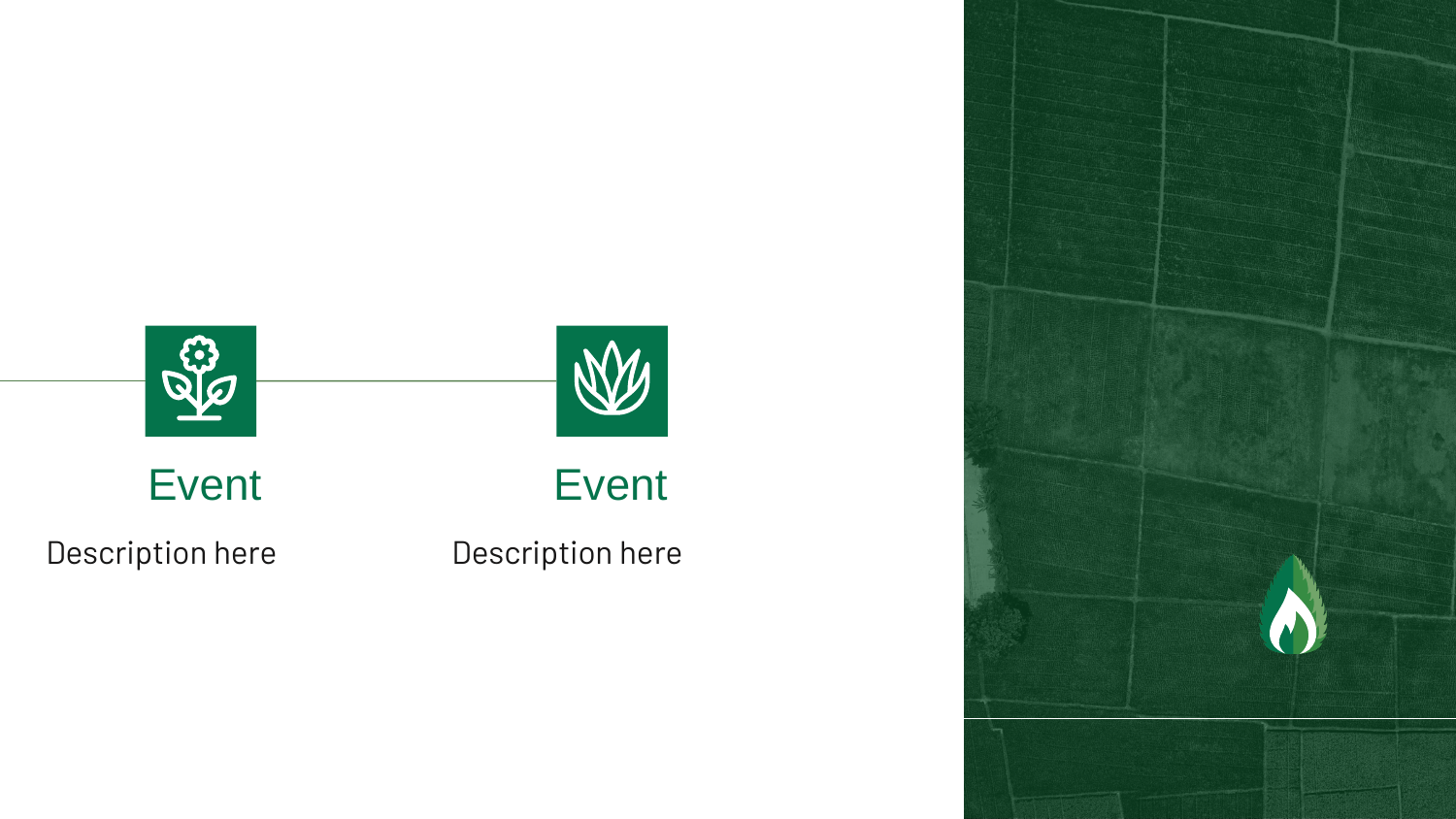

#
2021

Event
Event
Description here
Description here